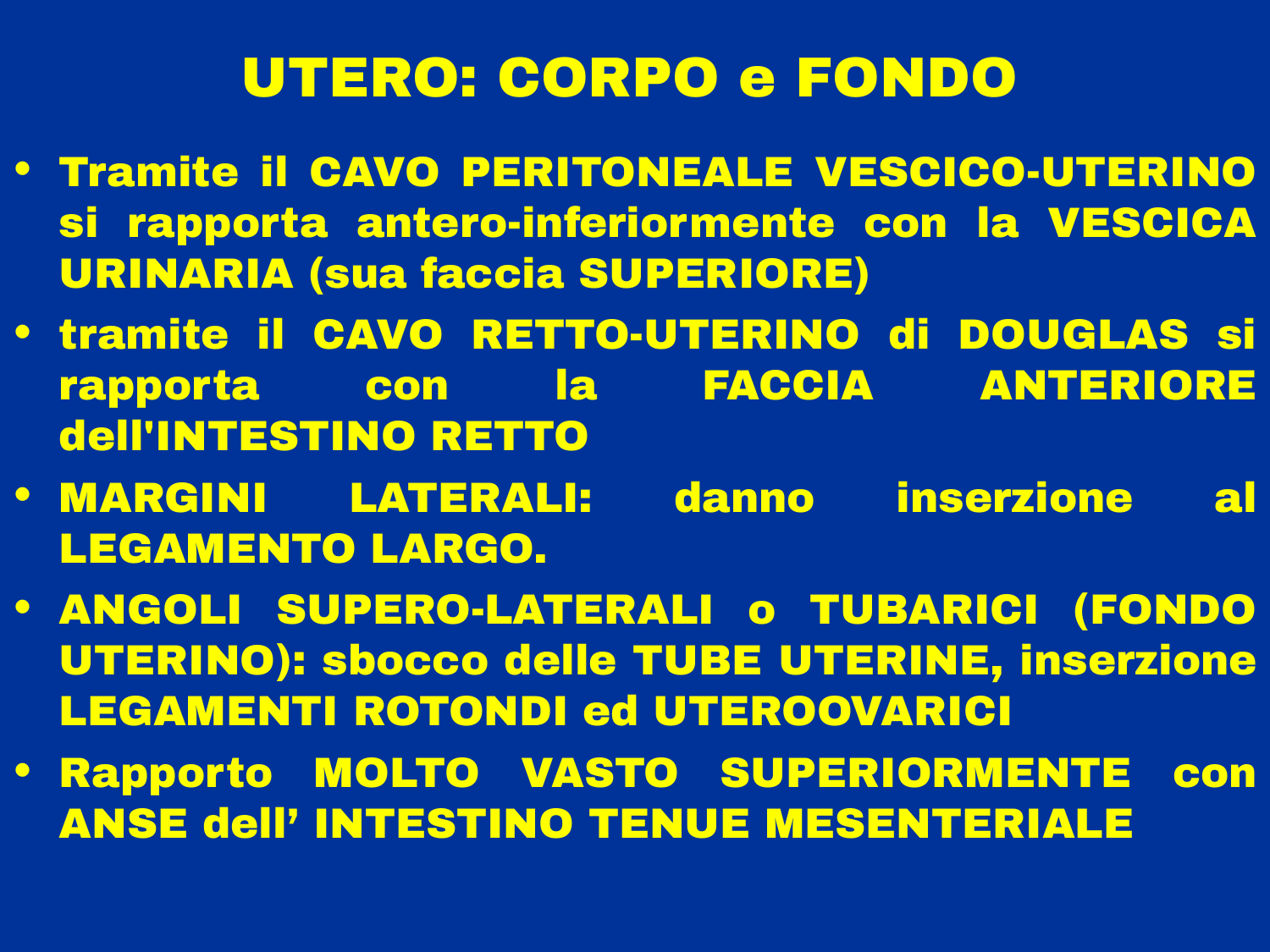

# UTERO: CORPO e FONDO
Tramite il CAVO PERITONEALE VESCICO-UTERINO si rapporta antero-inferiormente con la VESCICA URINARIA (sua faccia SUPERIORE)
tramite il CAVO RETTO-UTERINO di DOUGLAS si rapporta con la FACCIA ANTERIORE dell'INTESTINO RETTO
MARGINI LATERALI: danno inserzione al LEGAMENTO LARGO.
ANGOLI SUPERO-LATERALI o TUBARICI (FONDO UTERINO): sbocco delle TUBE UTERINE, inserzione LEGAMENTI ROTONDI ed UTEROOVARICI
Rapporto MOLTO VASTO SUPERIORMENTE con ANSE dell’ INTESTINO TENUE MESENTERIALE